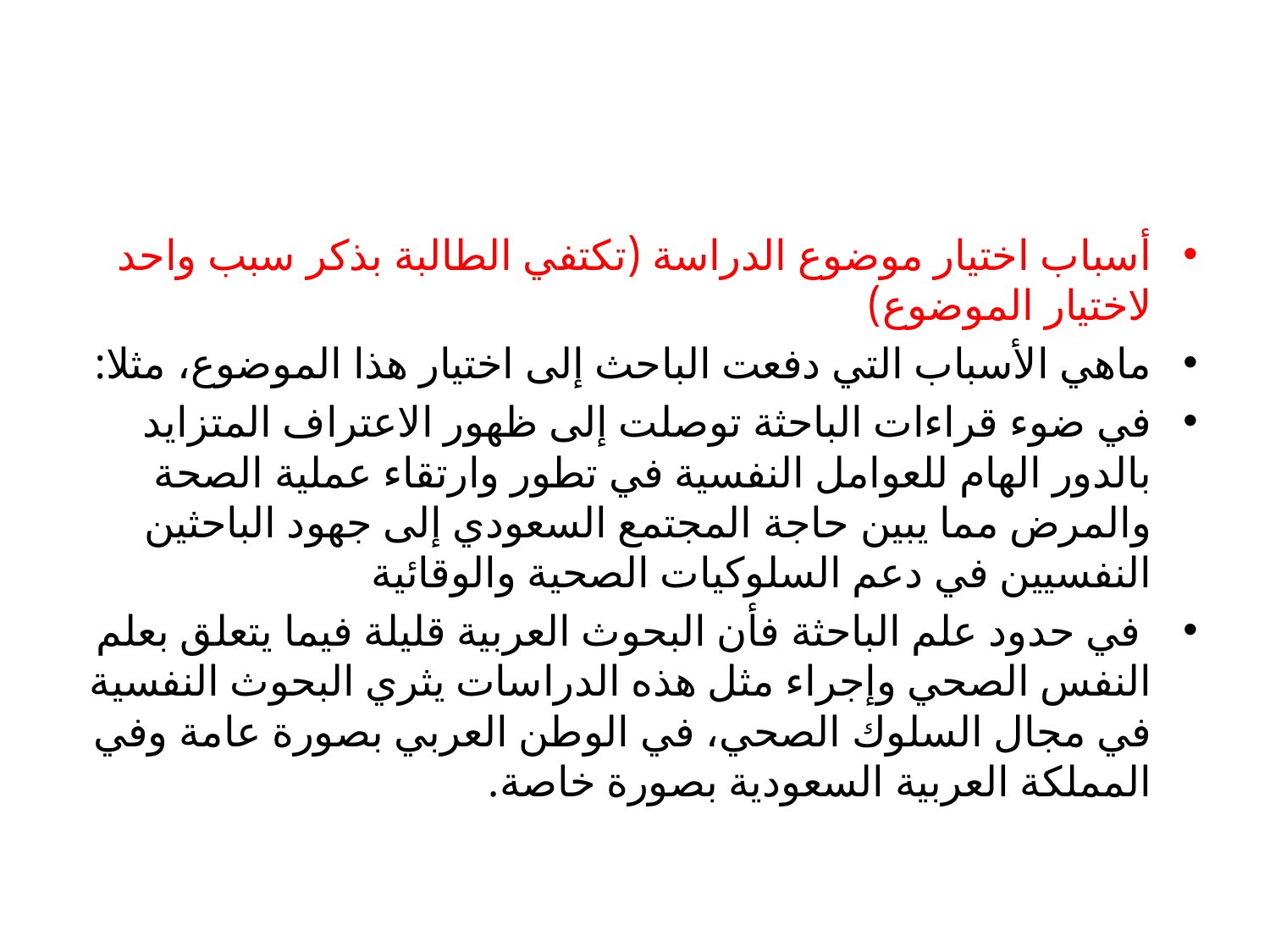

#
أسباب اختيار موضوع الدراسة (تكتفي الطالبة بذكر سبب واحد لاختيار الموضوع)
ماهي الأسباب التي دفعت الباحث إلى اختيار هذا الموضوع، مثلا:
في ضوء قراءات الباحثة توصلت إلى ظهور الاعتراف المتزايد بالدور الهام للعوامل النفسية في تطور وارتقاء عملية الصحة والمرض مما يبين حاجة المجتمع السعودي إلى جهود الباحثين النفسيين في دعم السلوكيات الصحية والوقائية
 في حدود علم الباحثة فأن البحوث العربية قليلة فيما يتعلق بعلم النفس الصحي وإجراء مثل هذه الدراسات يثري البحوث النفسية في مجال السلوك الصحي، في الوطن العربي بصورة عامة وفي المملكة العربية السعودية بصورة خاصة.